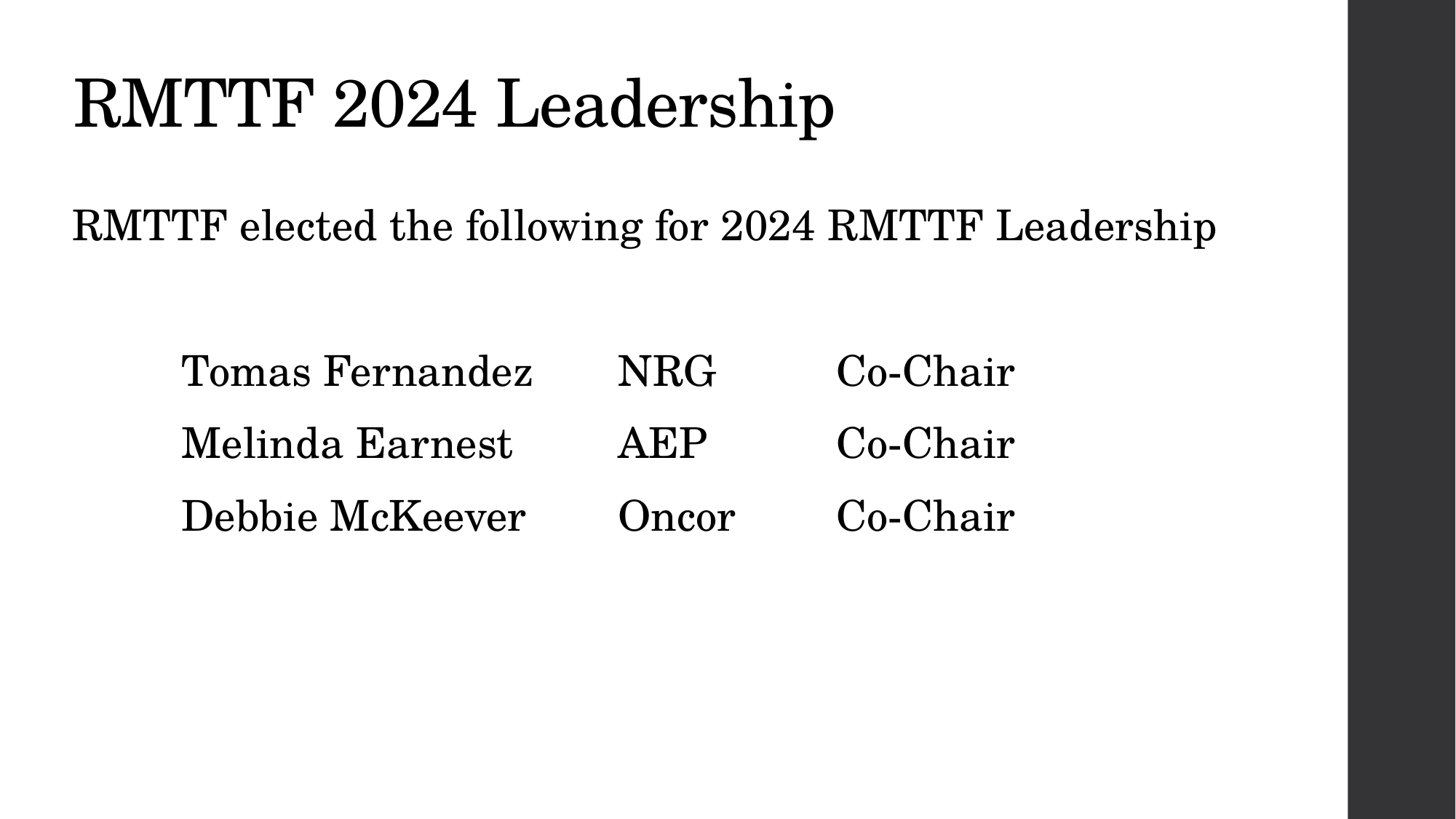

# RMTTF 2024 Leadership
RMTTF elected the following for 2024 RMTTF Leadership

	Tomas Fernandez	NRG 	Co-Chair
	Melinda Earnest 	AEP 		Co-Chair
	Debbie McKeever 	Oncor 	Co-Chair